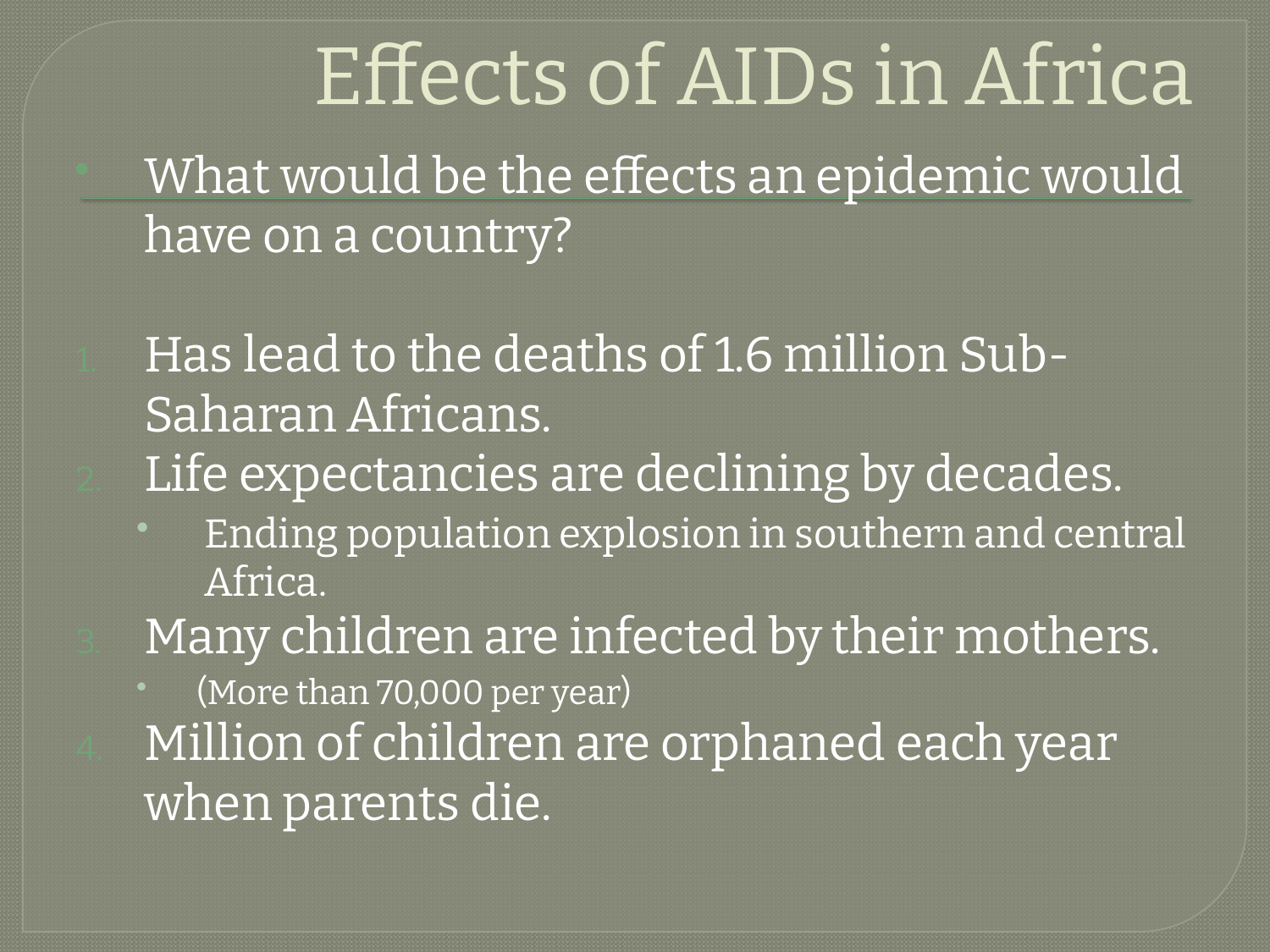

# Effects of AIDs in Africa
What would be the effects an epidemic would have on a country?

Has lead to the deaths of 1.6 million Sub-Saharan Africans.
Life expectancies are declining by decades.
Ending population explosion in southern and central Africa.
Many children are infected by their mothers.
(More than 70,000 per year)
Million of children are orphaned each year when parents die.